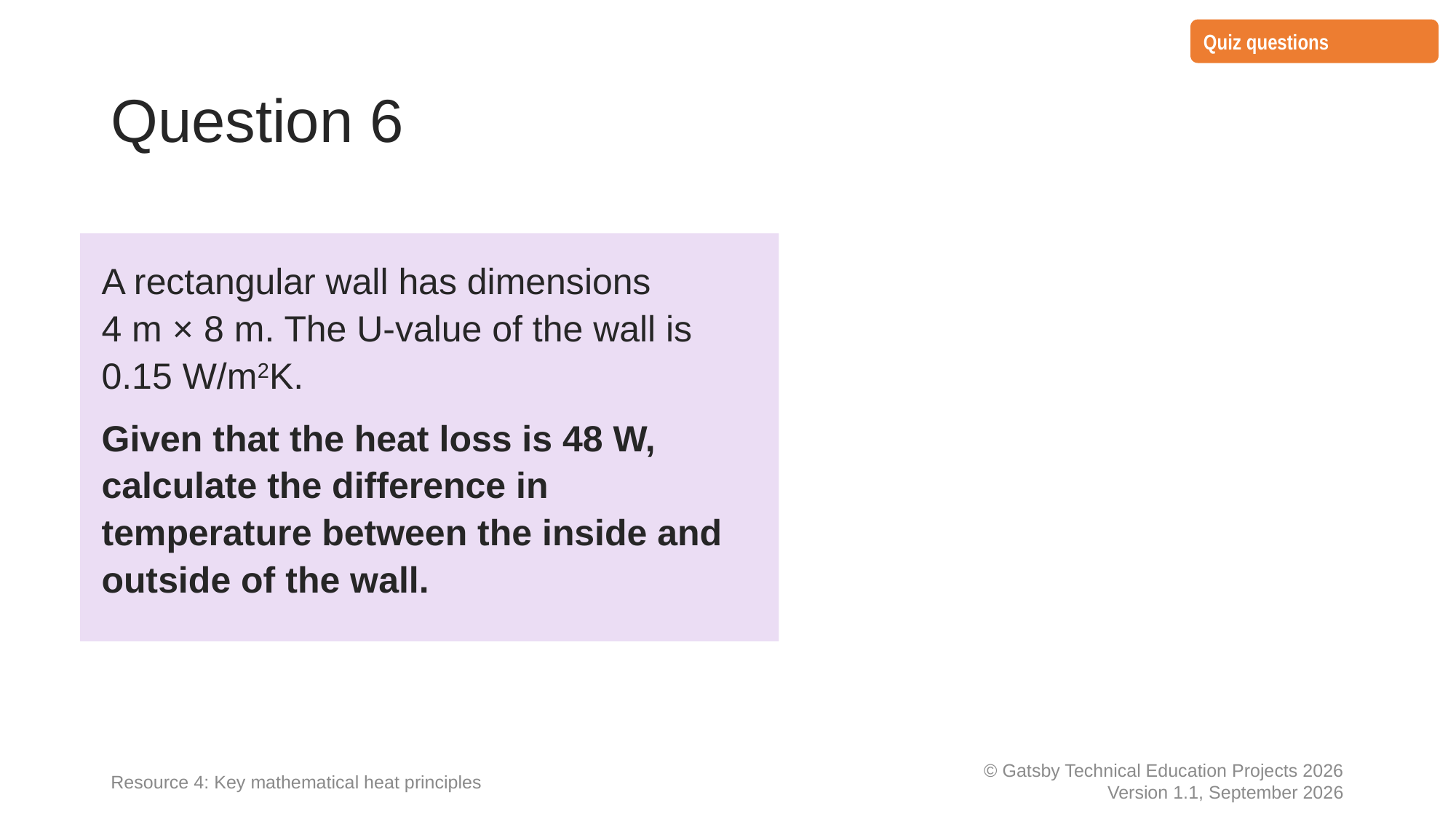

Quiz questions
# Question 6
A rectangular wall has dimensions
4 m × 8 m. The U-value of the wall is 0.15 W/m2K.
Given that the heat loss is 48 W, calculate the difference in temperature between the inside and outside of the wall.
Resource 4: Key mathematical heat principles